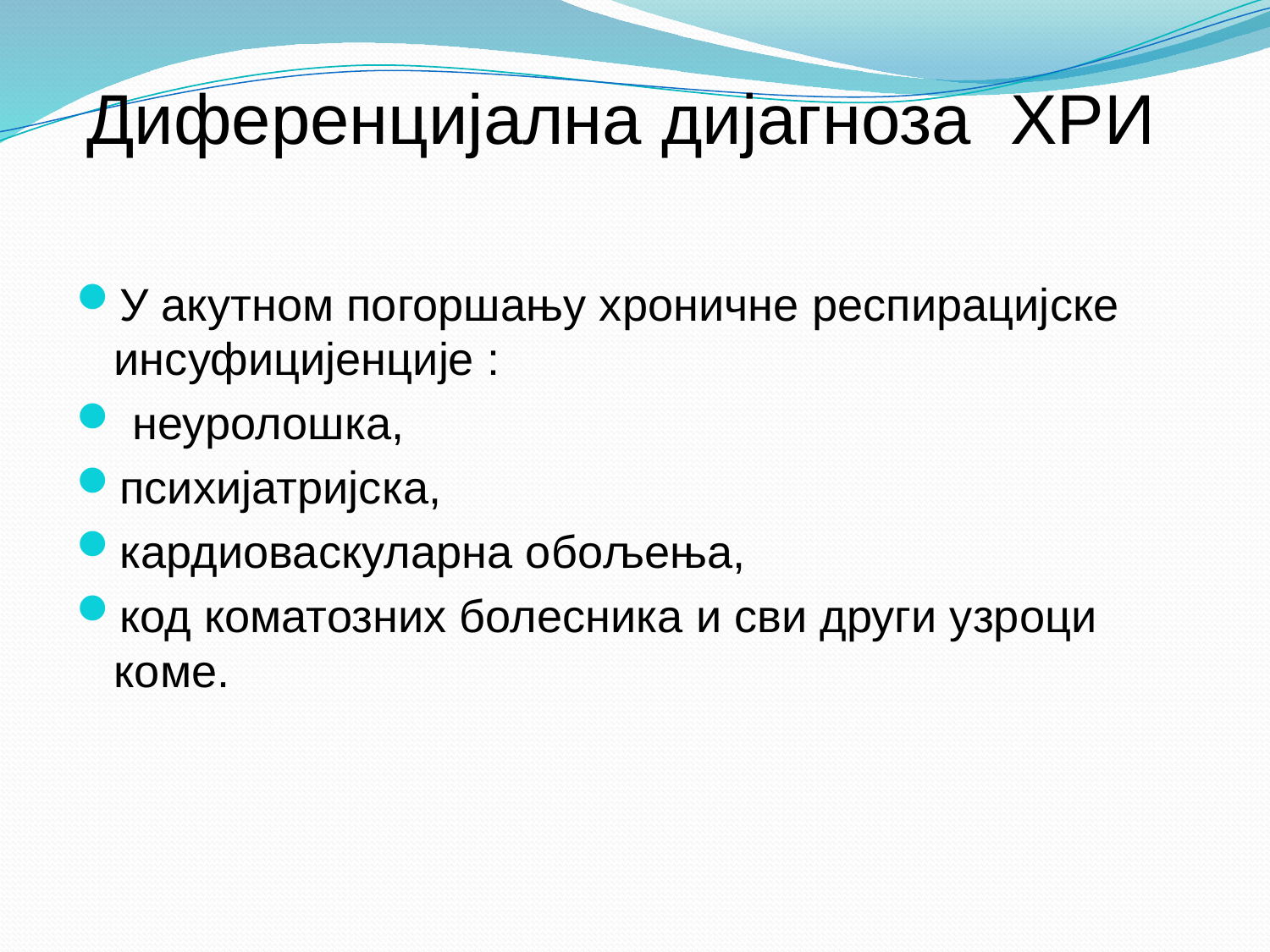

# Диференцијална дијагноза  ХРИ
У акутном погоршању хроничне респирацијске инсуфицијенције :
 неуролошка,
психијатријска,
кардиоваскуларна обољења,
код коматозних болесника и сви други узроци коме.